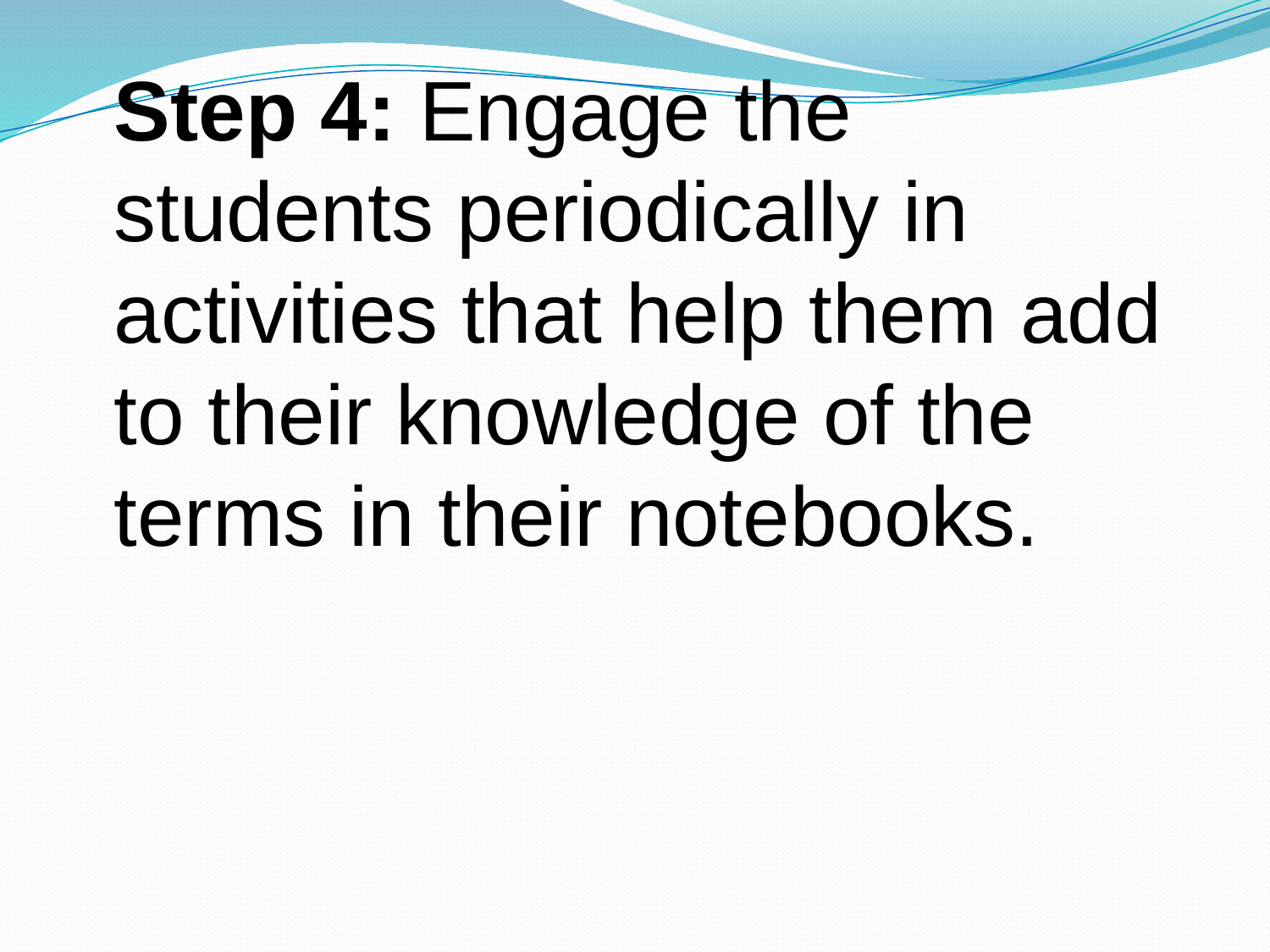

Step 4: Engage the students periodically in activities that help them add to their knowledge of the terms in their notebooks.